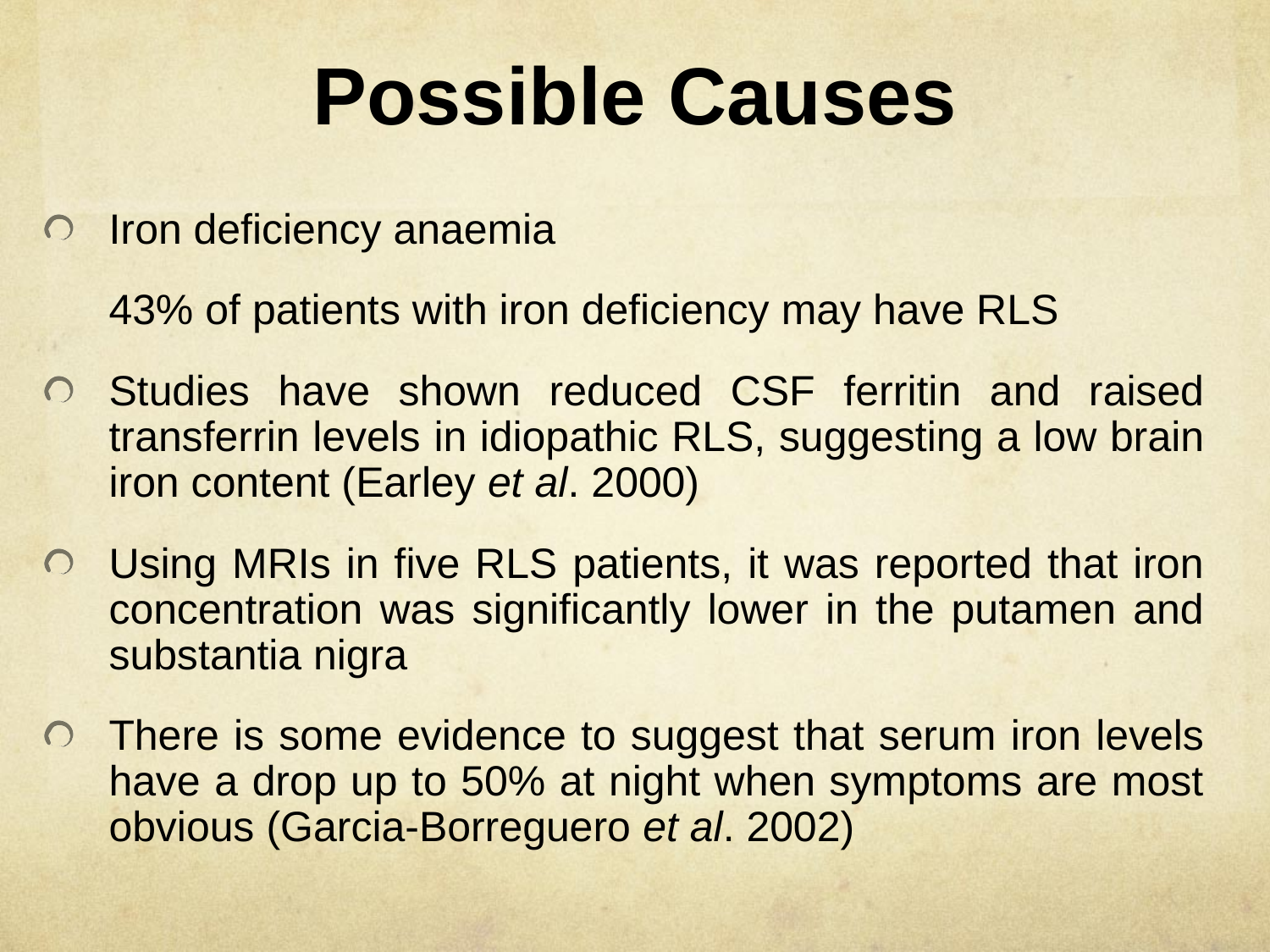

# Possible Causes
Iron deficiency anaemia
	43% of patients with iron deficiency may have RLS
Studies have shown reduced CSF ferritin and raised transferrin levels in idiopathic RLS, suggesting a low brain iron content (Earley et al. 2000)
Using MRIs in five RLS patients, it was reported that iron concentration was significantly lower in the putamen and substantia nigra
There is some evidence to suggest that serum iron levels have a drop up to 50% at night when symptoms are most obvious (Garcia-Borreguero et al. 2002)